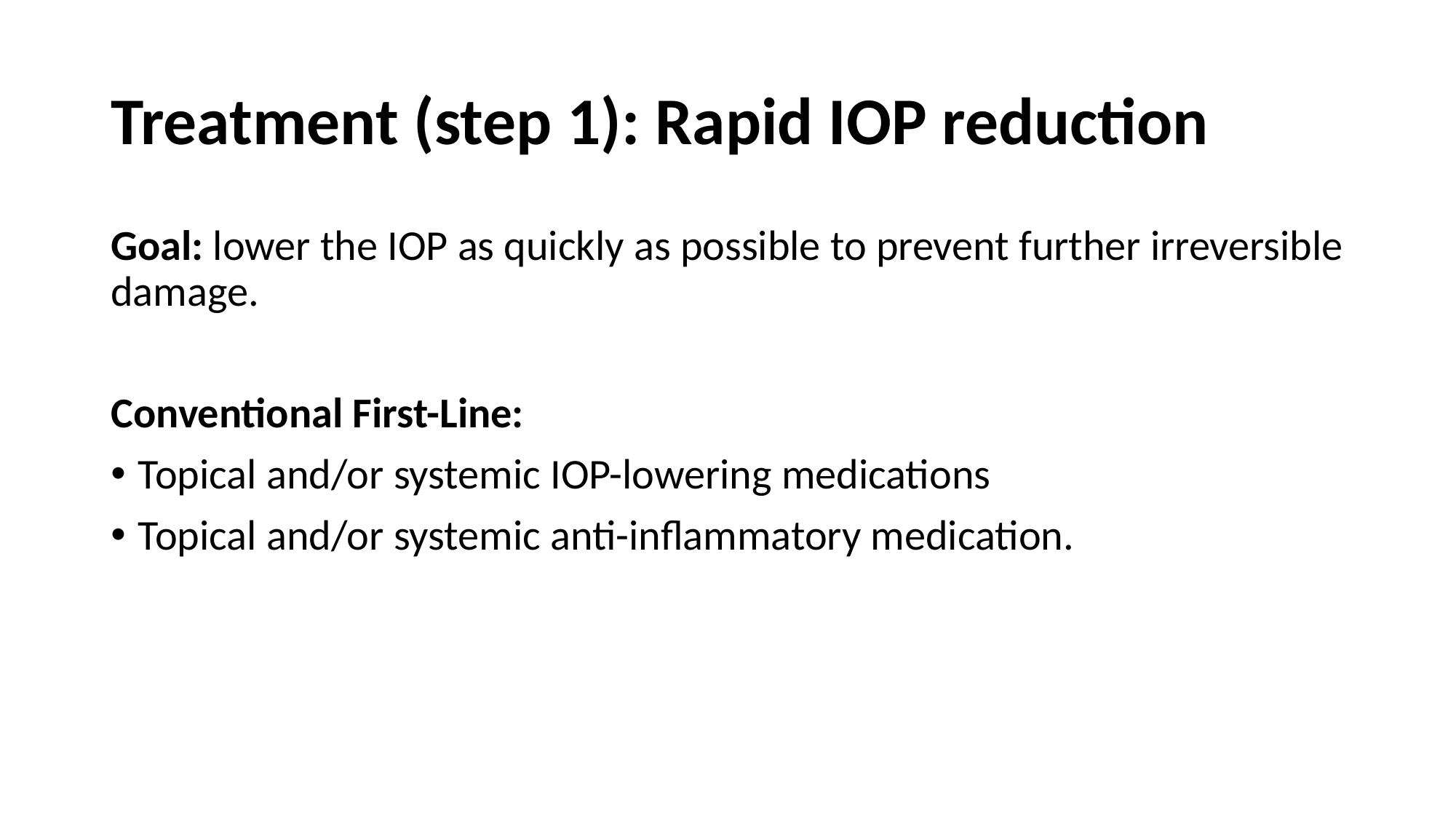

# Treatment (step 1): Rapid IOP reduction
Goal: lower the IOP as quickly as possible to prevent further irreversible damage.

Conventional First-Line:
Topical and/or systemic IOP-lowering medications
Topical and/or systemic anti-inflammatory medication.